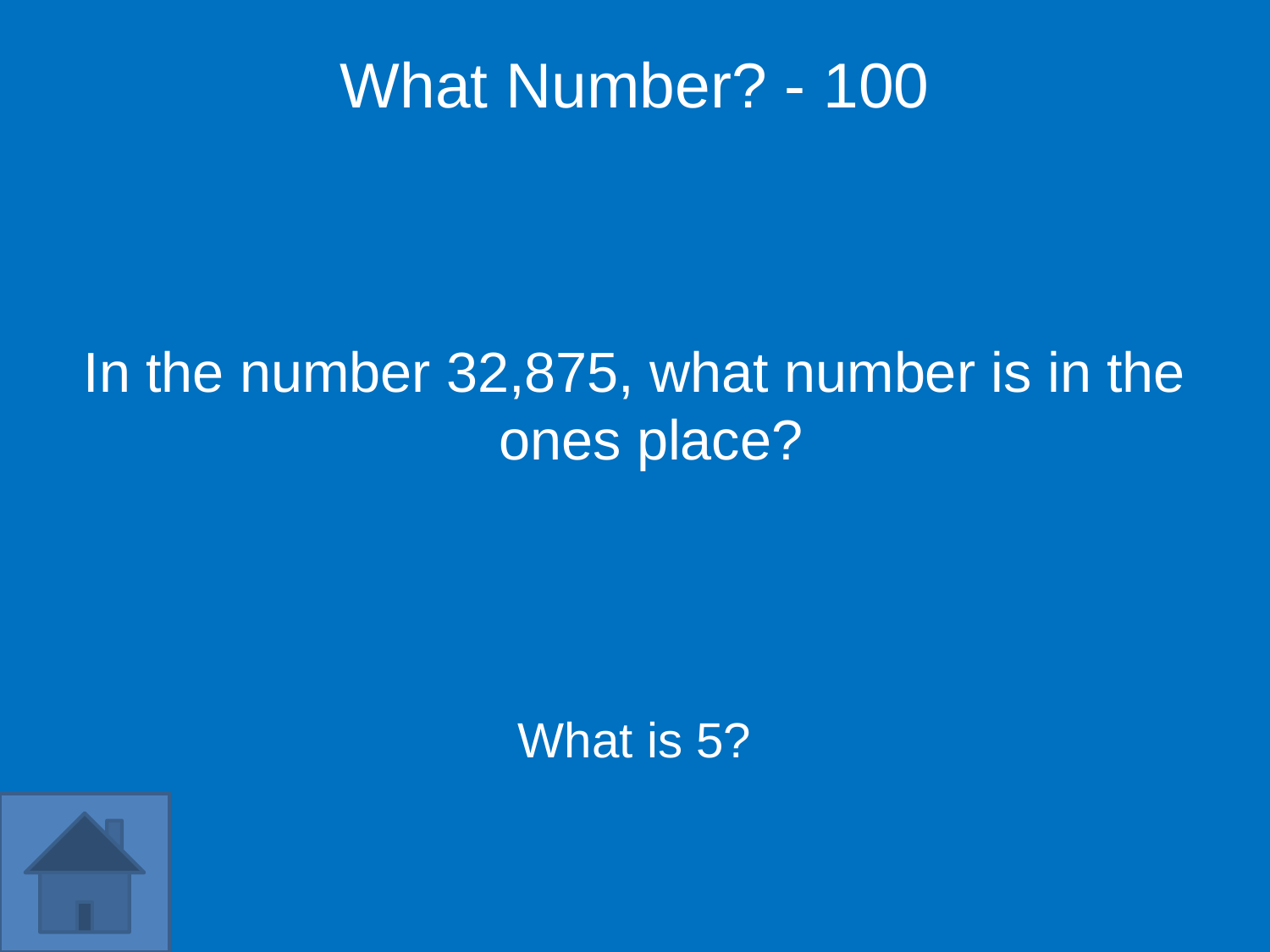

What Number? - 100

In the number 32,875, what number is in the ones place?

What is 5?